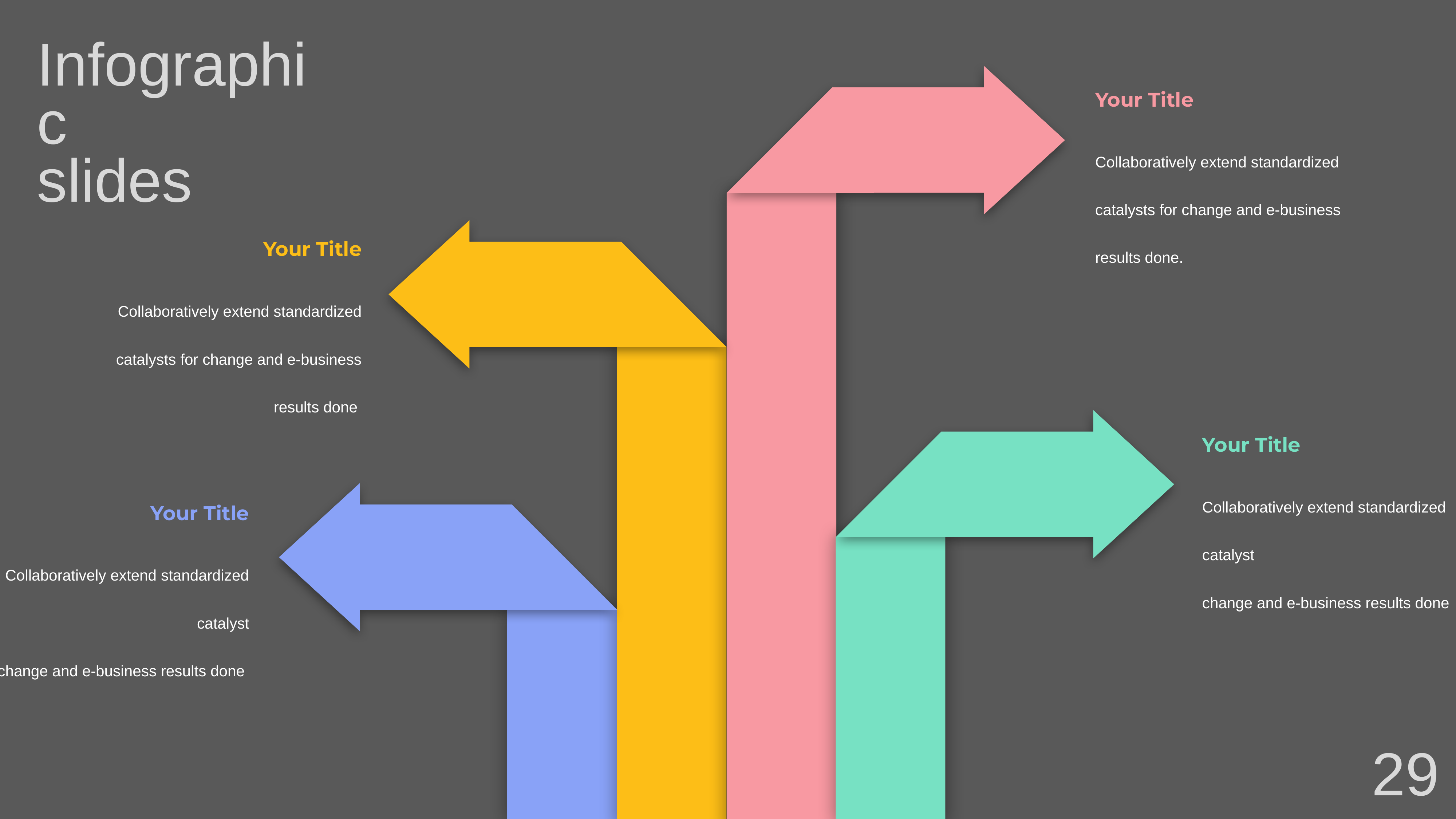

Infographic
slides
Your Title
Collaboratively extend standardized catalysts for change and e-business results done.

Your Title
Collaboratively extend standardized catalysts for change and e-business results done

Your Title
Collaboratively extend standardized catalyst
change and e-business results done

Your Title
Collaboratively extend standardized catalyst
change and e-business results done

29.